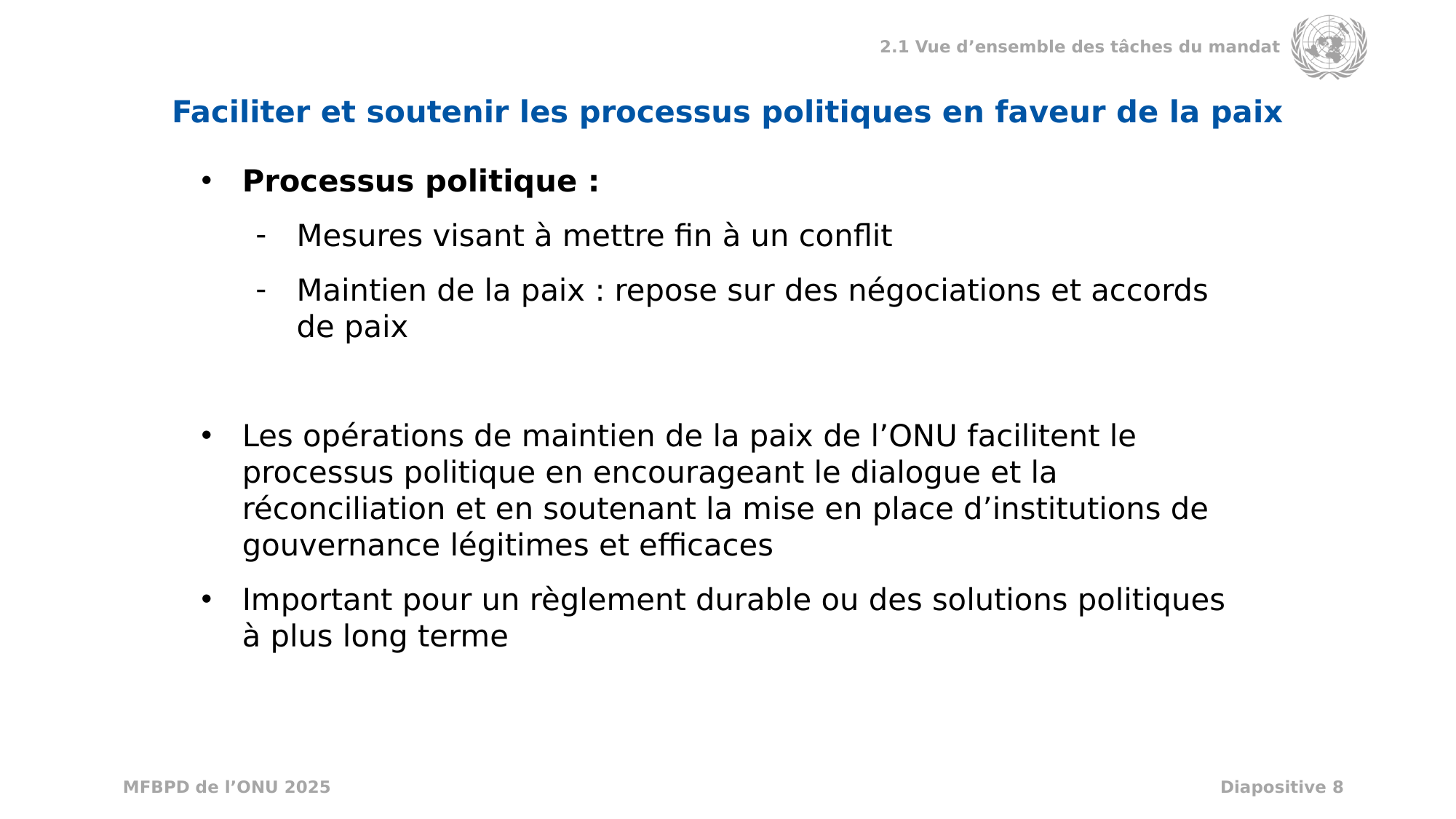

Faciliter et soutenir les processus politiques en faveur de la paix
Processus politique :
Mesures visant à mettre fin à un conflit
Maintien de la paix : repose sur des négociations et accords de paix

Les opérations de maintien de la paix de l’ONU facilitent le processus politique en encourageant le dialogue et la réconciliation et en soutenant la mise en place d’institutions de gouvernance légitimes et efficaces
Important pour un règlement durable ou des solutions politiques à plus long terme